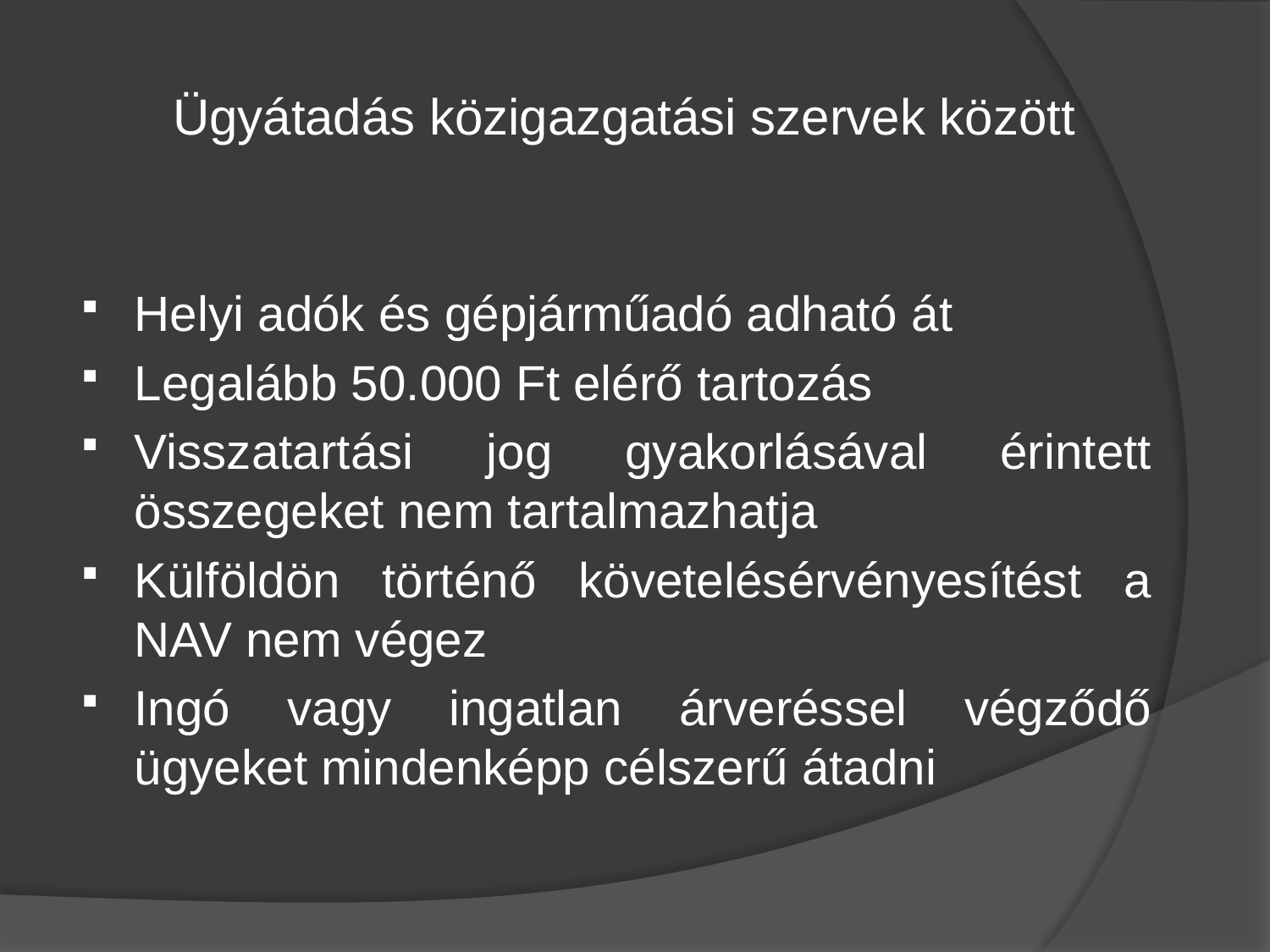

# Ügyátadás közigazgatási szervek között
Helyi adók és gépjárműadó adható át
Legalább 50.000 Ft elérő tartozás
Visszatartási jog gyakorlásával érintett összegeket nem tartalmazhatja
Külföldön történő követelésérvényesítést a NAV nem végez
Ingó vagy ingatlan árveréssel végződő ügyeket mindenképp célszerű átadni